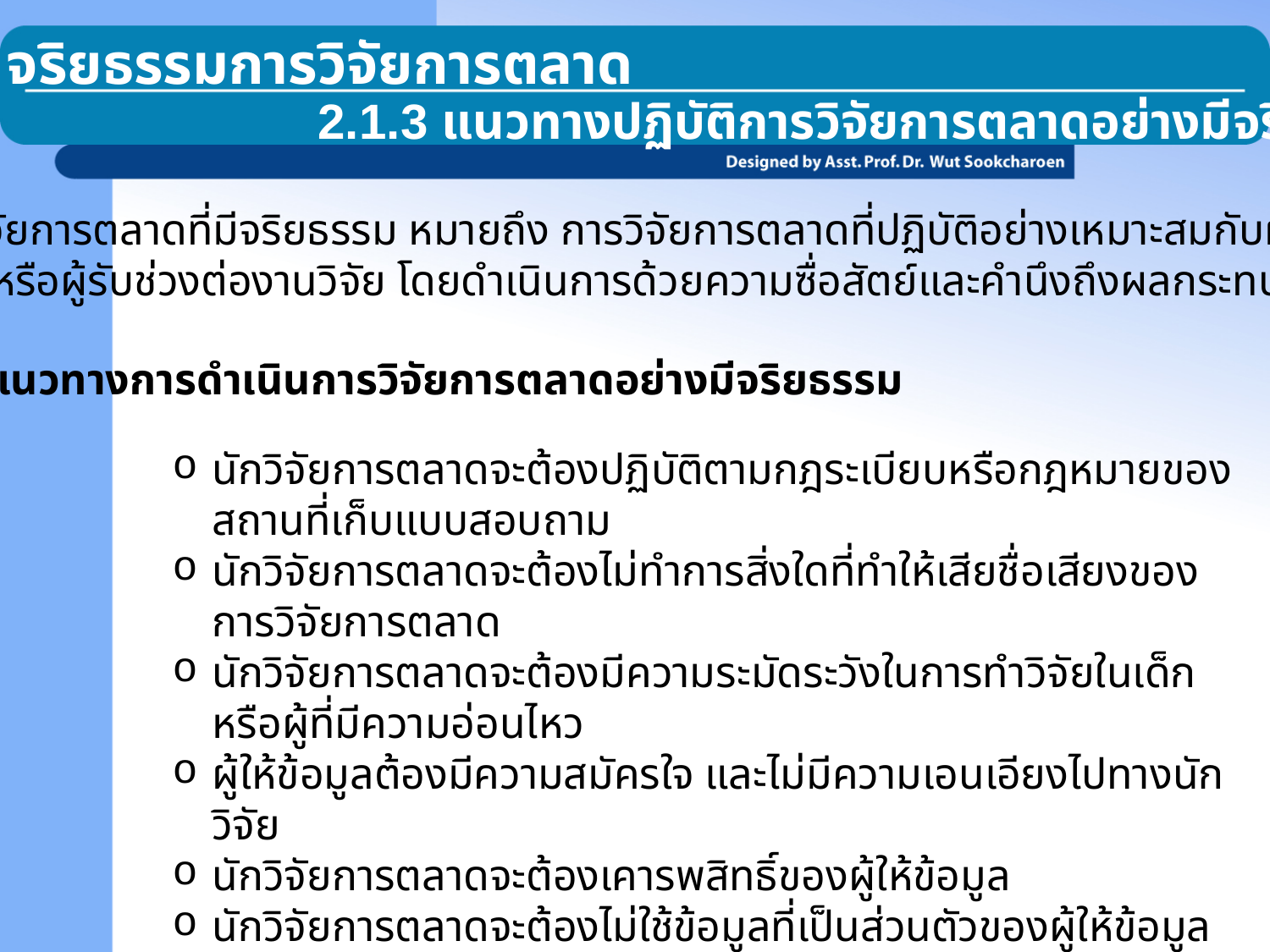

2.1 จริยธรรมการวิจัยการตลาด
2.1.3 แนวทางปฏิบัติการวิจัยการตลาดอย่างมีจริยธรรม
การวิจัยการตลาดที่มีจริยธรรม หมายถึง การวิจัยการตลาดที่ปฏิบัติอย่างเหมาะสมกับผู้ให้ข้อมูล
ลูกค้าหรือผู้รับช่วงต่องานวิจัย โดยดำเนินการด้วยความซื่อสัตย์และคำนึงถึงผลกระทบทางสังคม
แนวทางการดำเนินการวิจัยการตลาดอย่างมีจริยธรรม
นักวิจัยการตลาดจะต้องปฏิบัติตามกฎระเบียบหรือกฎหมายของสถานที่เก็บแบบสอบถาม
นักวิจัยการตลาดจะต้องไม่ทำการสิ่งใดที่ทำให้เสียชื่อเสียงของการวิจัยการตลาด
นักวิจัยการตลาดจะต้องมีความระมัดระวังในการทำวิจัยในเด็กหรือผู้ที่มีความอ่อนไหว
ผู้ให้ข้อมูลต้องมีความสมัครใจ และไม่มีความเอนเอียงไปทางนักวิจัย
นักวิจัยการตลาดจะต้องเคารพสิทธิ์ของผู้ให้ข้อมูล
นักวิจัยการตลาดจะต้องไม่ใช้ข้อมูลที่เป็นส่วนตัวของผู้ให้ข้อมูลนอกเหนือจากการวิจัย
การทำวิจัยการตลาดต้องมีความโปร่งใส
นักวิจัยการตลาดจะต้องคำนึงถึงความยุติธรรมในการแข่งขัน